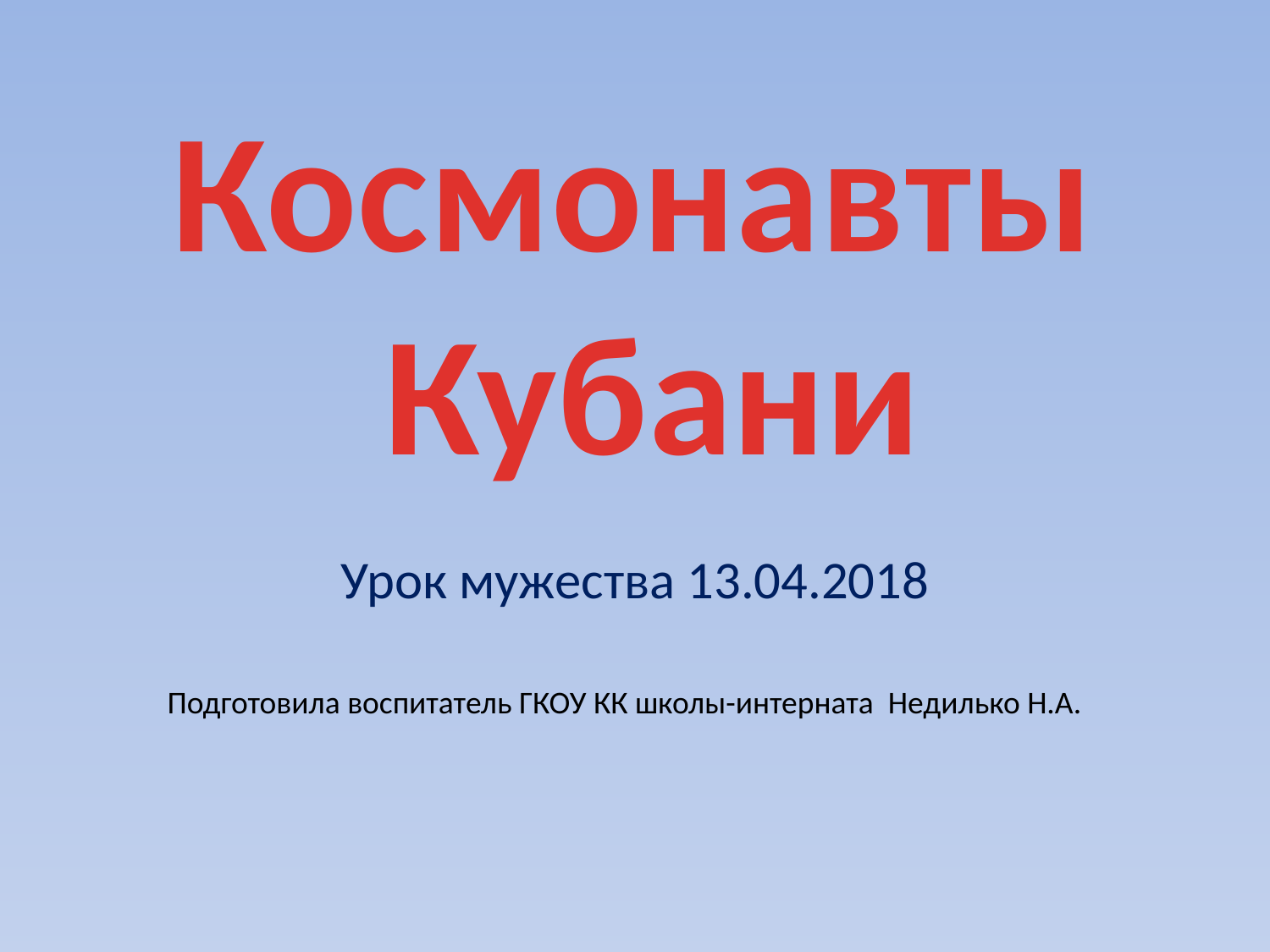

Космонавты
 Кубани
Урок мужества 13.04.2018
Подготовила воспитатель ГКОУ КК школы-интерната  Недилько Н.А.